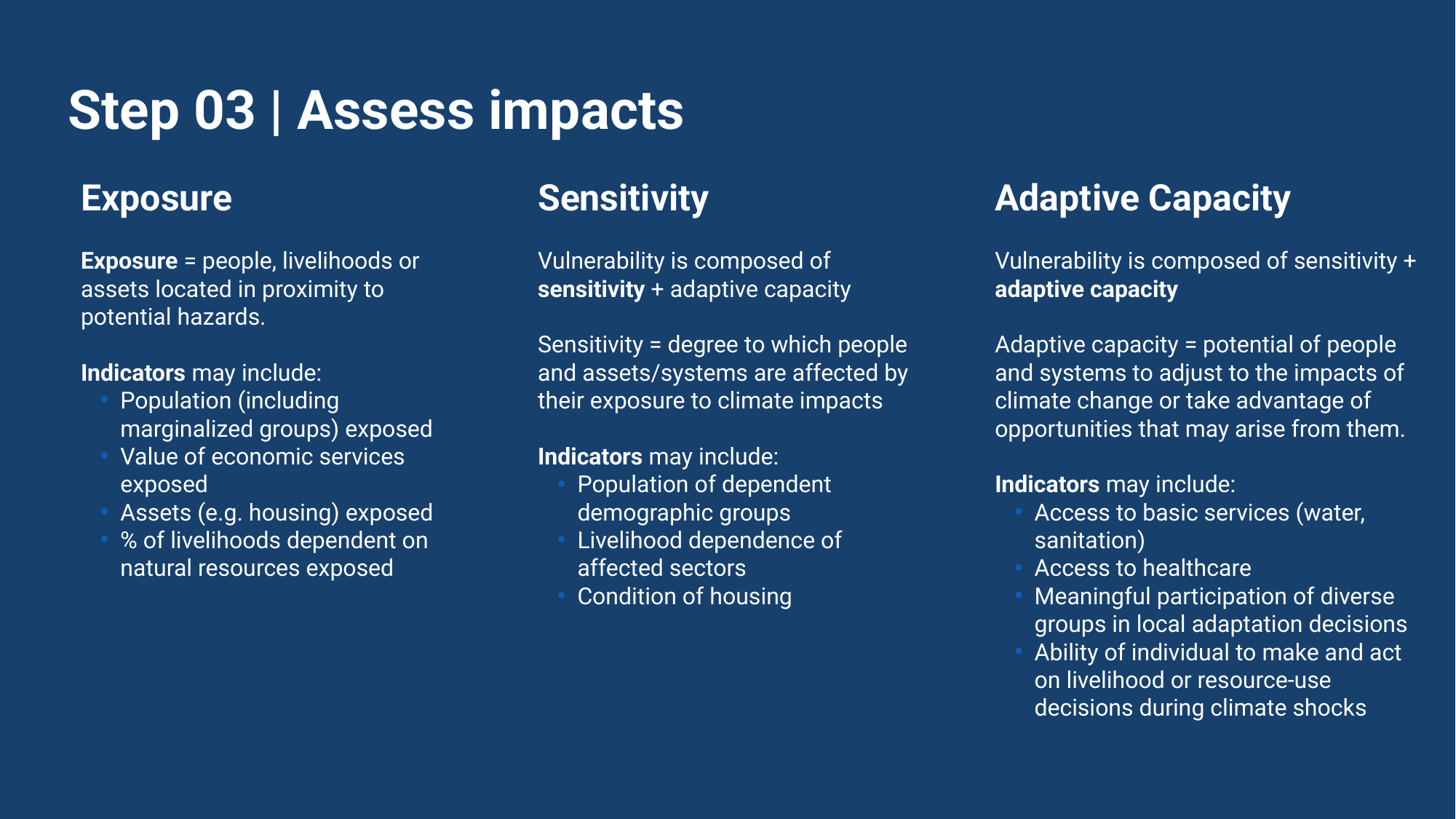

Step 03 | Assess impacts
Exposure

Exposure = people, livelihoods or assets located in proximity to potential hazards.

Indicators may include:
Population (including marginalized groups) exposed
Value of economic services exposed
Assets (e.g. housing) exposed
% of livelihoods dependent on natural resources exposed

Sensitivity

Vulnerability is composed of sensitivity + adaptive capacity

Sensitivity = degree to which people and assets/systems are affected by their exposure to climate impacts

Indicators may include:
Population of dependent demographic groups
Livelihood dependence of affected sectors
Condition of housing

Adaptive Capacity

Vulnerability is composed of sensitivity + adaptive capacity

Adaptive capacity = potential of people and systems to adjust to the impacts of climate change or take advantage of opportunities that may arise from them.

Indicators may include:
Access to basic services (water, sanitation)
Access to healthcare
Meaningful participation of diverse groups in local adaptation decisions
Ability of individual to make and act on livelihood or resource-use decisions during climate shocks
39